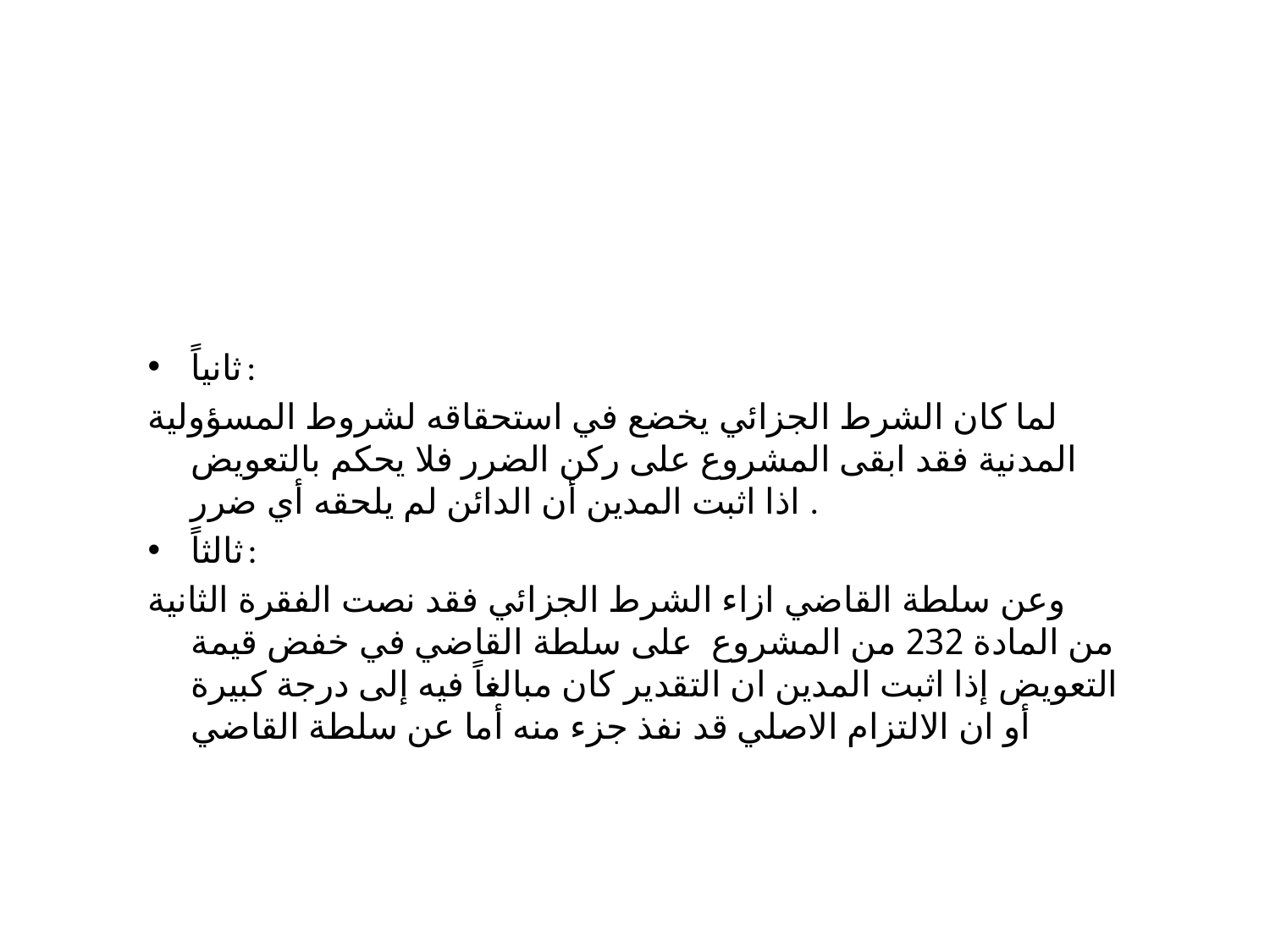

ثانياً:
لما كان الشرط الجزائي يخضع في استحقاقه لشروط المسؤولية المدنية فقد ابقى المشروع على ركن الضرر فلا يحكم بالتعويض اذا اثبت المدين أن الدائن لم يلحقه أي ضرر .
ثالثاً:
وعن سلطة القاضي ازاء الشرط الجزائي فقد نصت الفقرة الثانية من المادة 232 من المشروع  على سلطة القاضي في خفض قيمة التعويض إذا اثبت المدين ان التقدير كان مبالغاً فيه إلى درجة كبيرة أو ان الالتزام الاصلي قد نفذ جزء منه أما عن سلطة القاضي